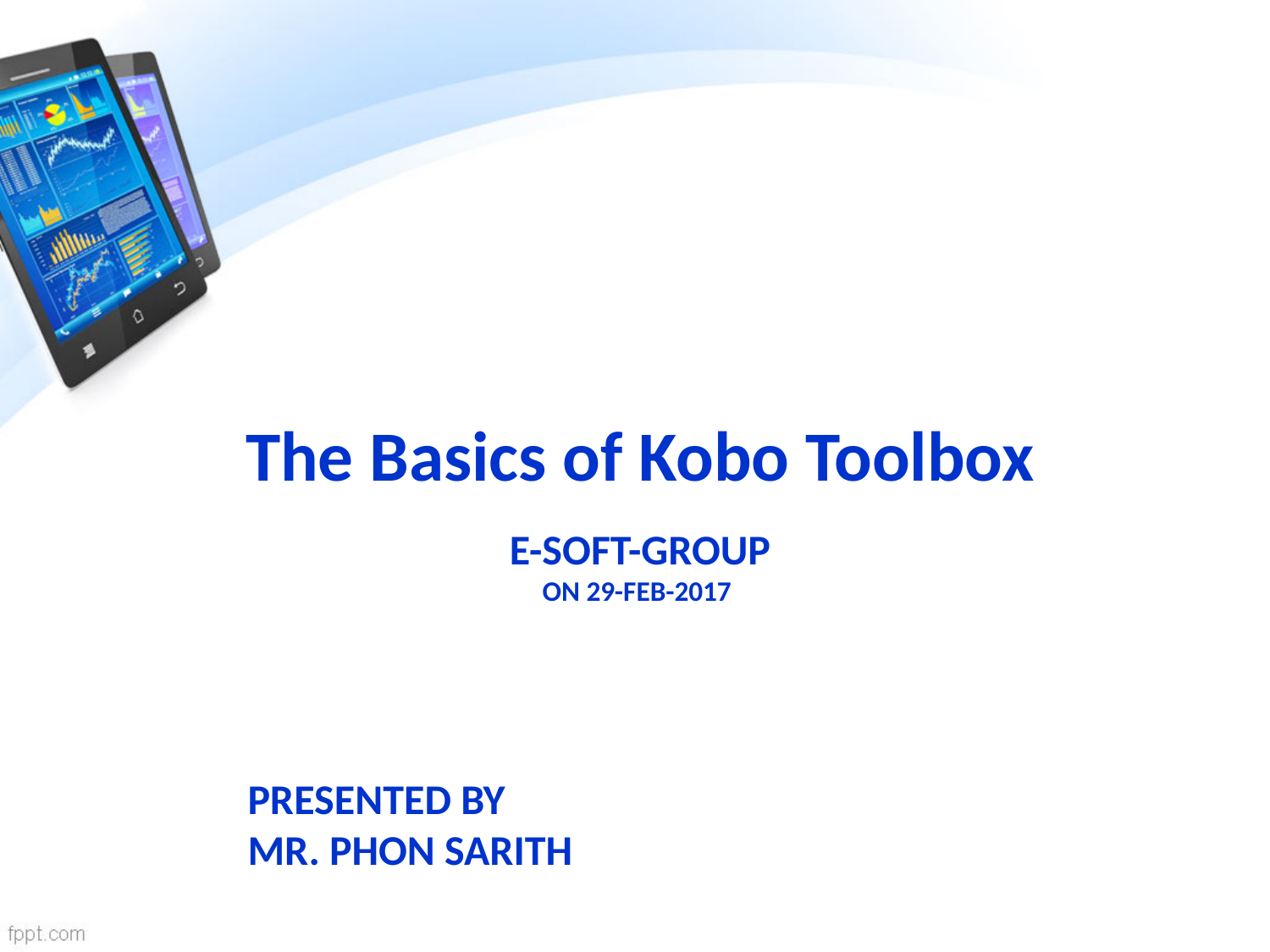

The Basics of Kobo Toolbox
# e-soft-group ON 29-Feb-2017
PRESENTED BY
Mr. Phon Sarith